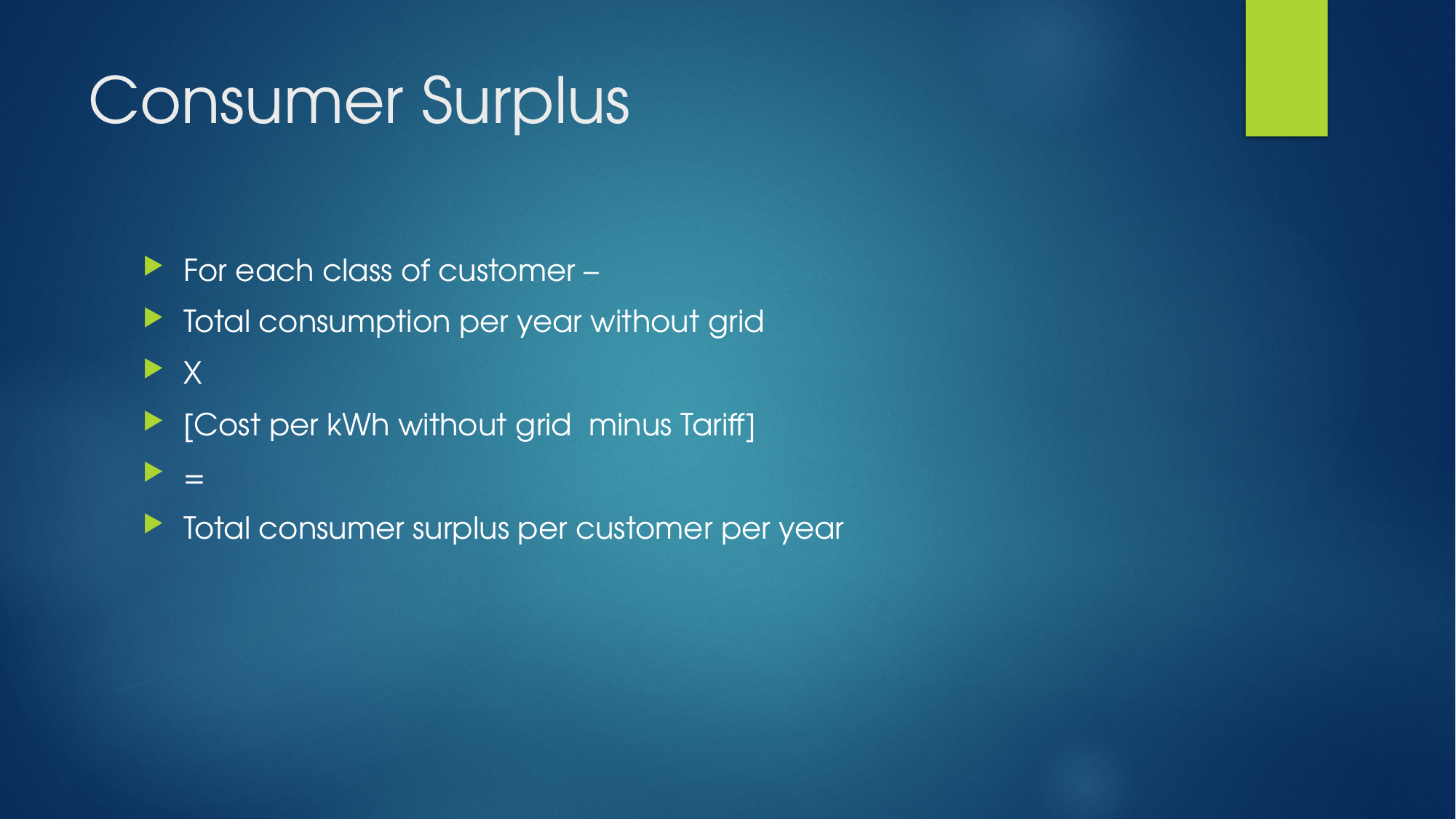

# Consumer Surplus
For each class of customer –
Total consumption per year without grid
X
[Cost per kWh without grid  minus Tariff]
=
Total consumer surplus per customer per year